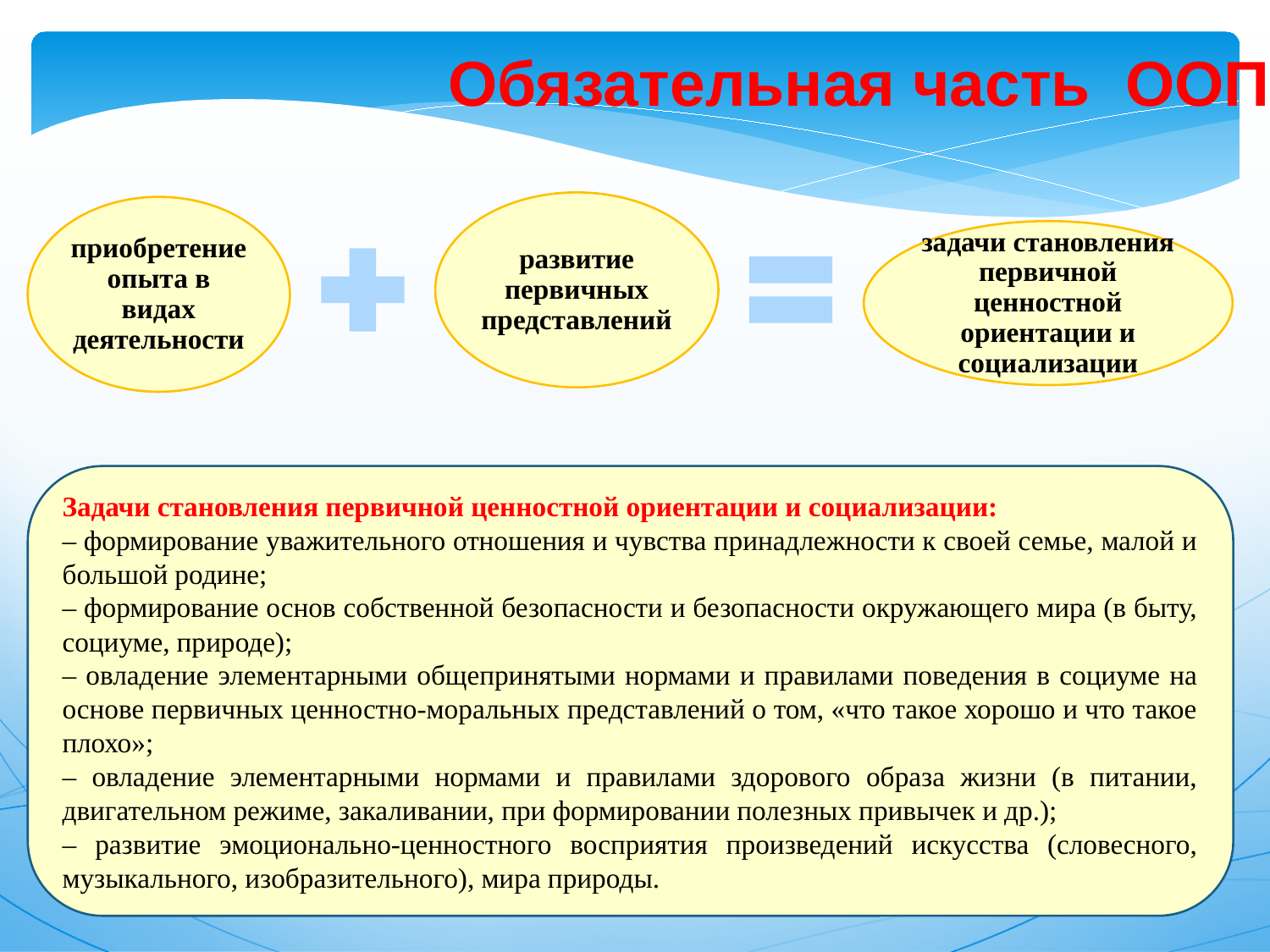

Обязательная часть  ООП
приобретение опыта в видах деятельности

развитие первичных представлений

задачи становления первичной ценностной ориентации и социализации
Задачи становления первичной ценностной ориентации и социализации:
– формирование уважительного отношения и чувства принадлежности к своей семье, малой и большой родине;
– формирование основ собственной безопасности и безопасности окружающего мира (в быту, социуме, природе);
– овладение элементарными общепринятыми нормами и правилами поведения в социуме на основе первичных ценностно-моральных представлений о том, «что такое хорошо и что такое плохо»;
– овладение элементарными нормами и правилами здорового образа жизни (в питании, двигательном режиме, закаливании, при формировании полезных привычек и др.);
– развитие эмоционально-ценностного восприятия произведений искусства (словесного, музыкального, изобразительного), мира природы.